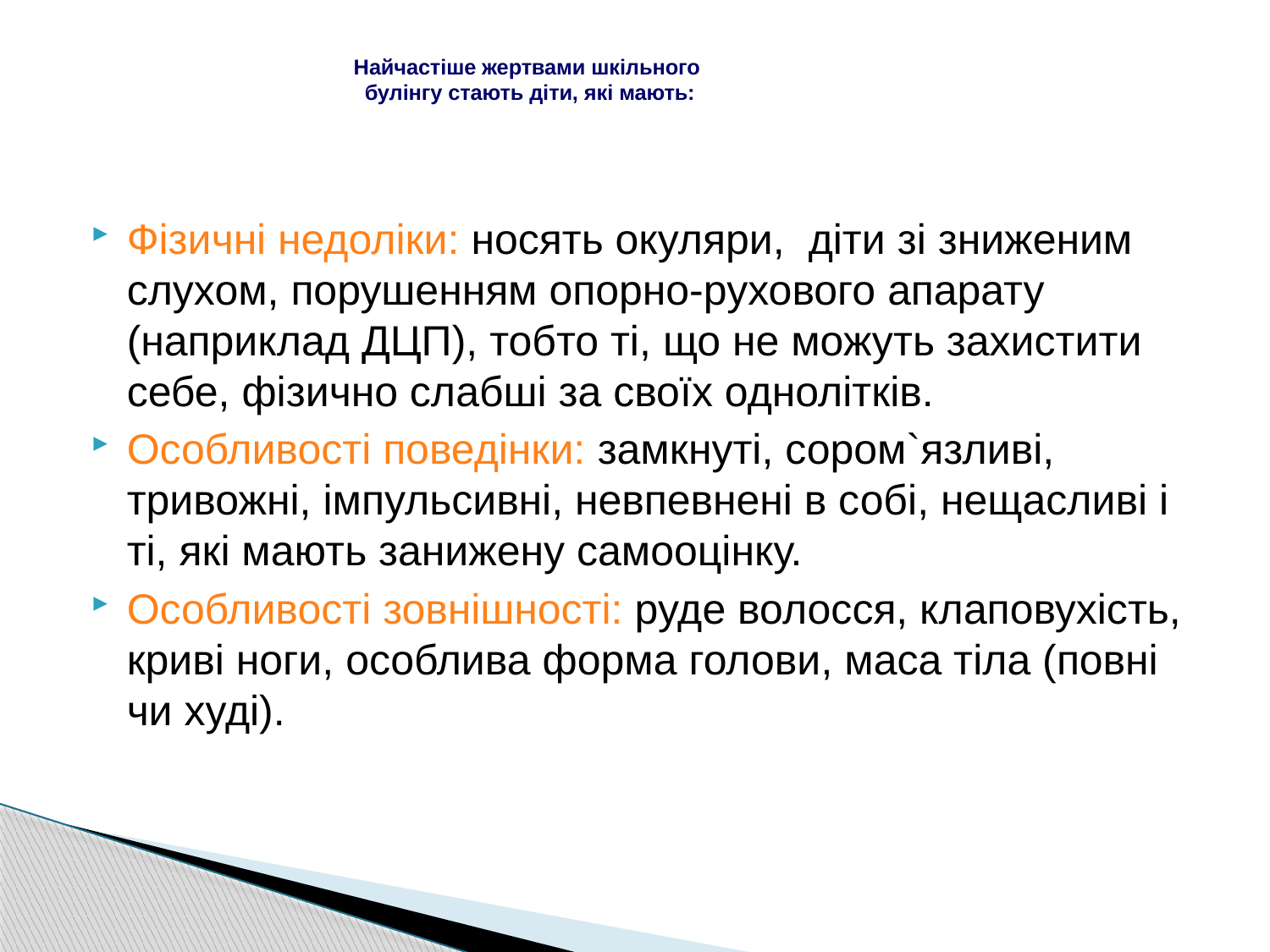

Фізичні недоліки: носять окуляри,  діти зі зниженим слухом, порушенням опорно-рухового апарату (наприклад ДЦП), тобто ті, що не можуть захистити себе, фізично слабші за своїх однолітків.
Особливості поведінки: замкнуті, сором`язливі, тривожні, імпульсивні, невпевнені в собі, нещасливі і ті, які мають занижену самооцінку.
Особливості зовнішності: руде волосся, клаповухість, криві ноги, особлива форма голови, маса тіла (повні чи худі).

Найчастіше жертвами шкільного
булінгу стають діти, які мають: